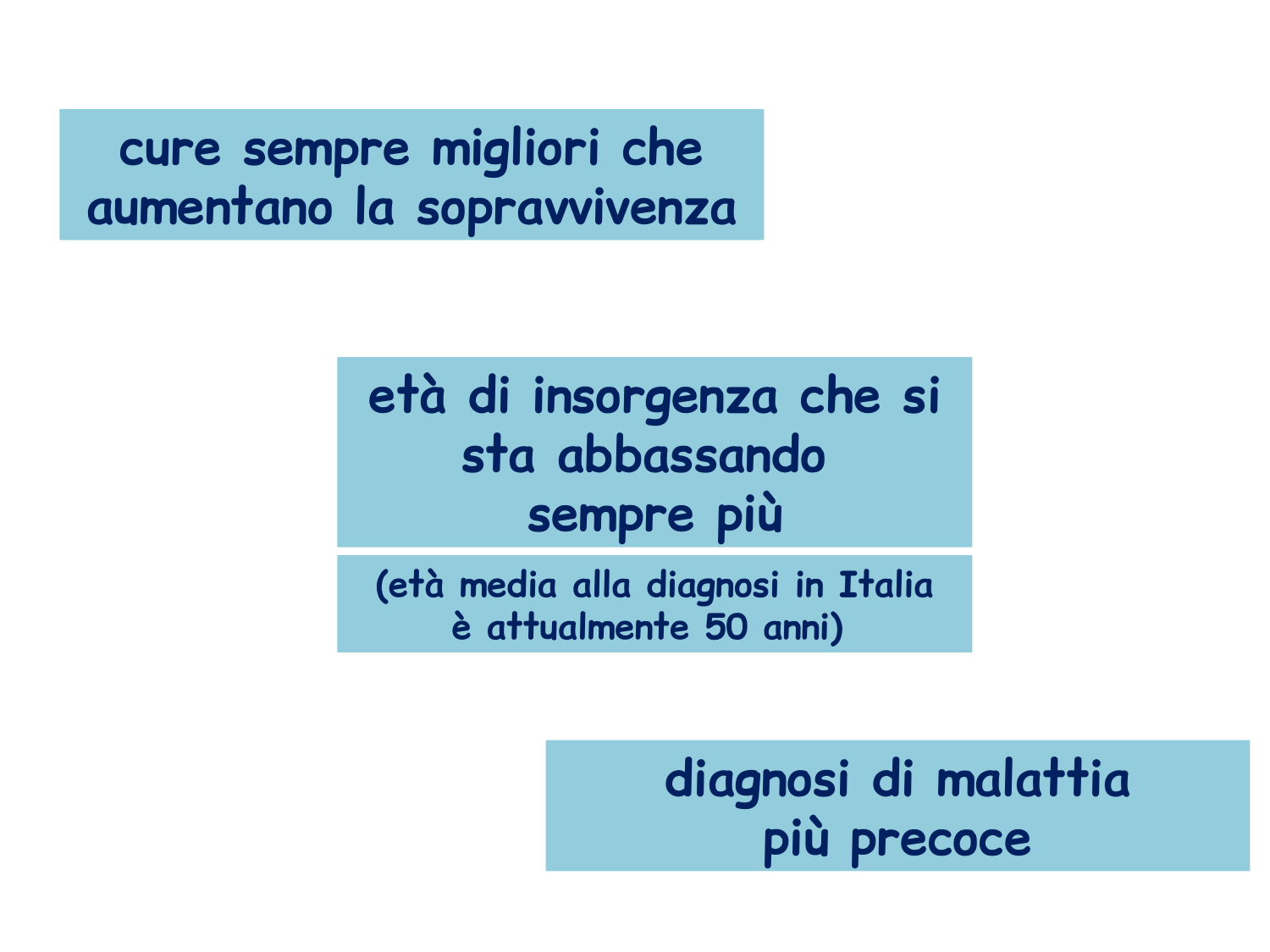

cure sempre migliori che aumentano la sopravvivenza
età di insorgenza che si sta abbassando
sempre più
(età media alla diagnosi in Italia
è attualmente 50 anni)
diagnosi di malattia
più precoce